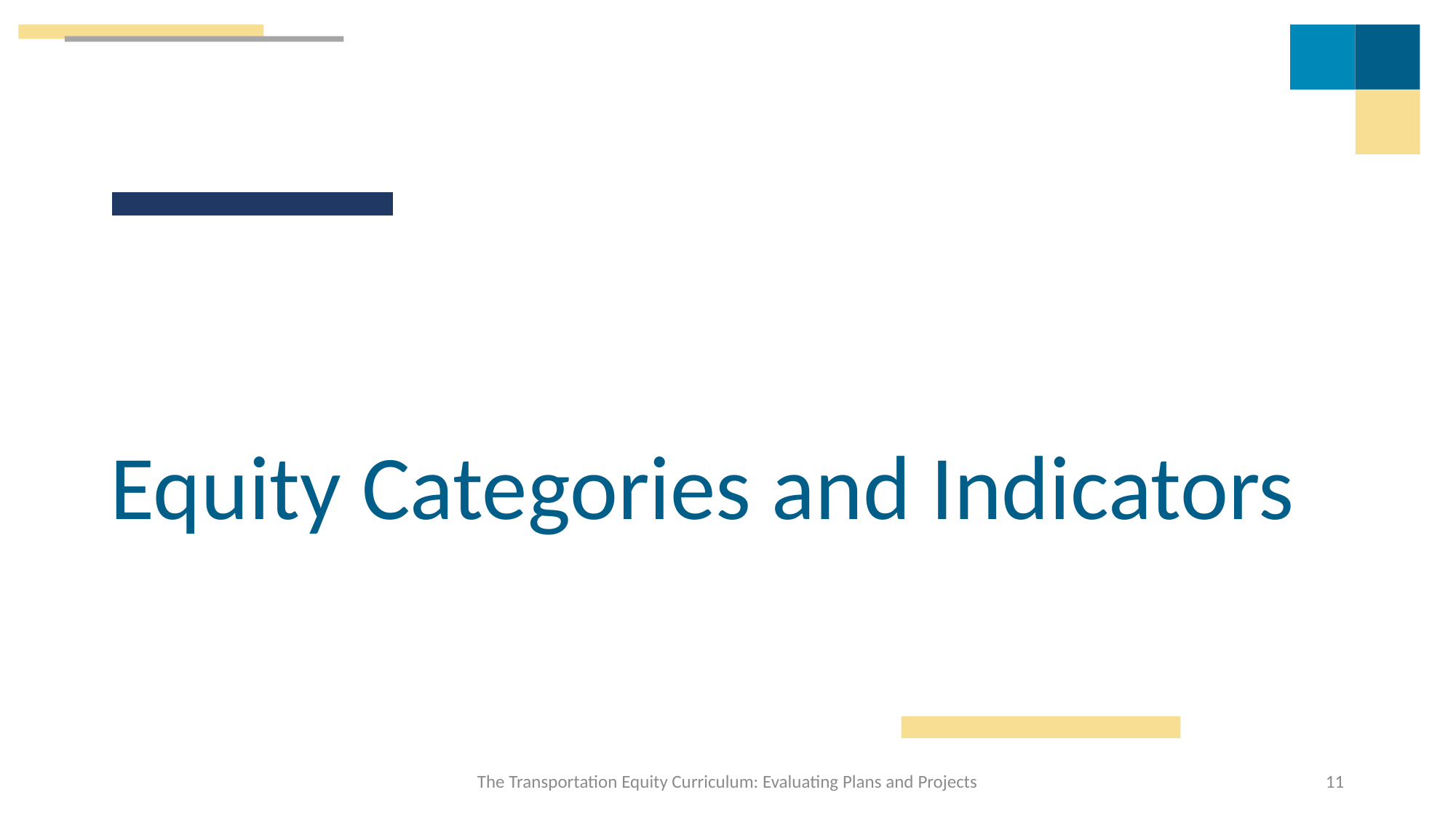

# Equity Categories and Indicators

The Transportation Equity Curriculum: Evaluating Plans and Projects
11